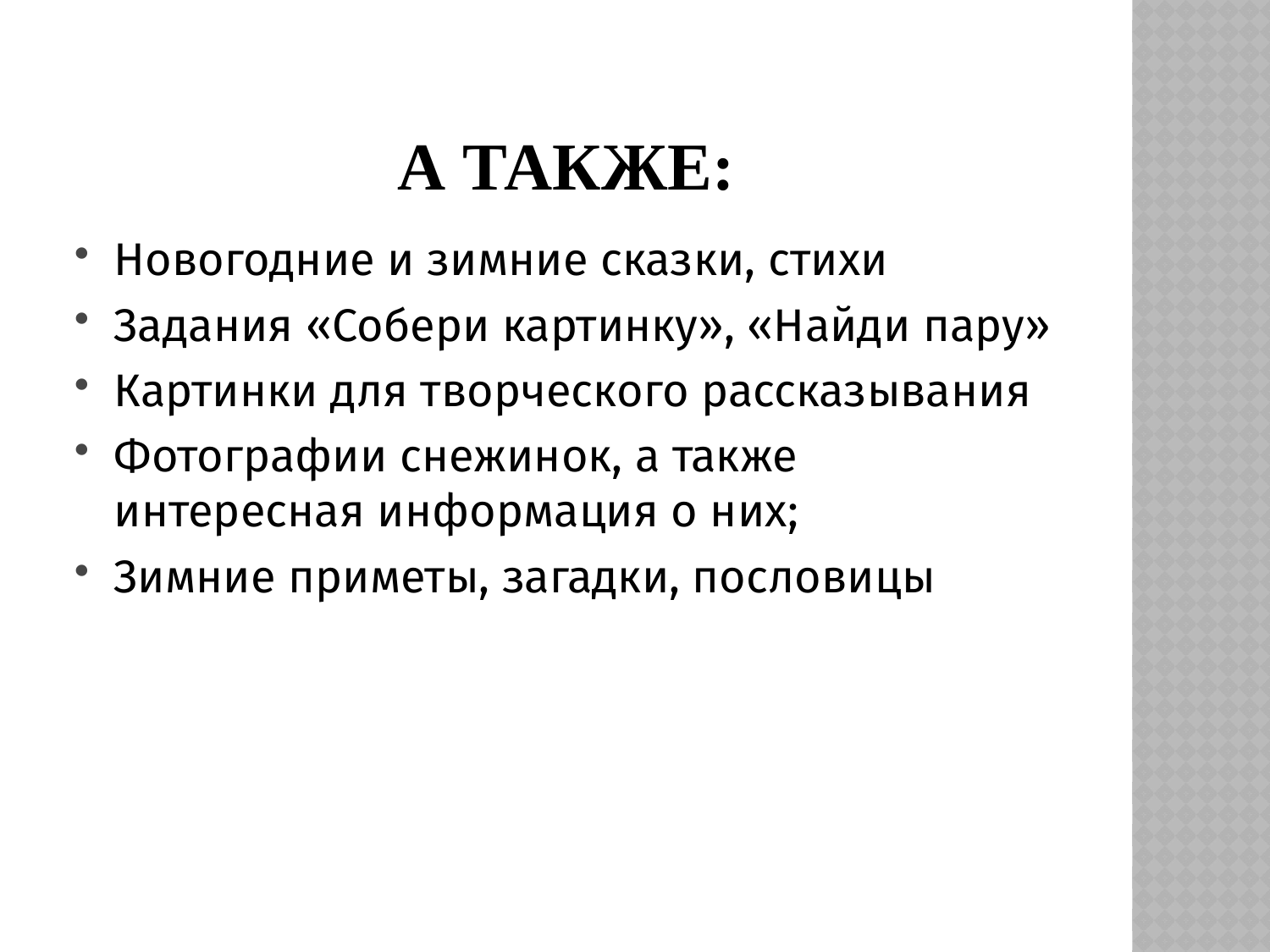

# А также:
Новогодние и зимние сказки, стихи
Задания «Собери картинку», «Найди пару»
Картинки для творческого рассказывания
Фотографии снежинок, а также интересная информация о них;
Зимние приметы, загадки, пословицы